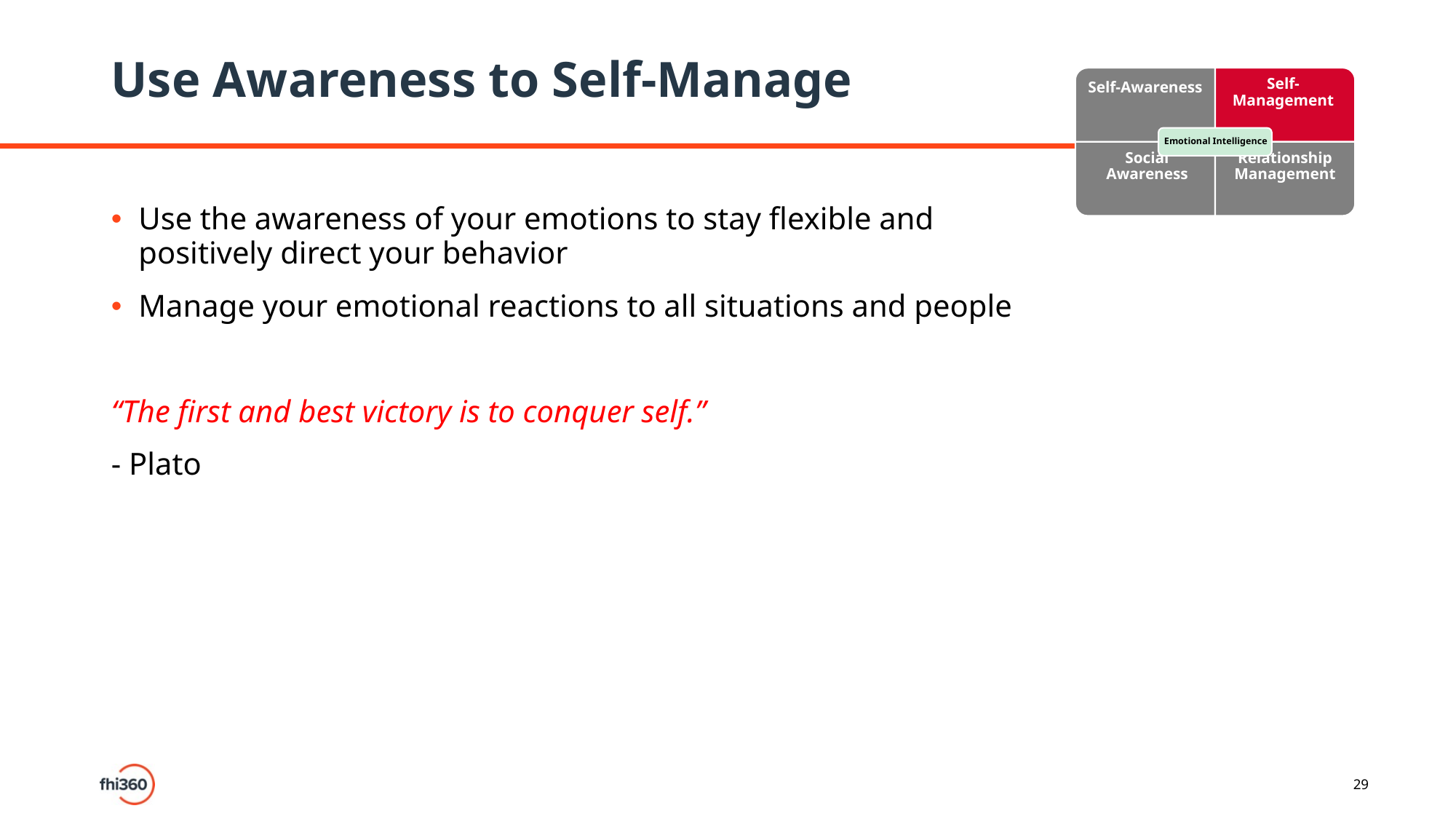

# Use Awareness to Self-Manage
Self-Awareness
Self-Management
Social Awareness
Relationship Management
Emotional Intelligence
Use the awareness of your emotions to stay flexible and positively direct your behavior
Manage your emotional reactions to all situations and people

“The first and best victory is to conquer self.”
- Plato